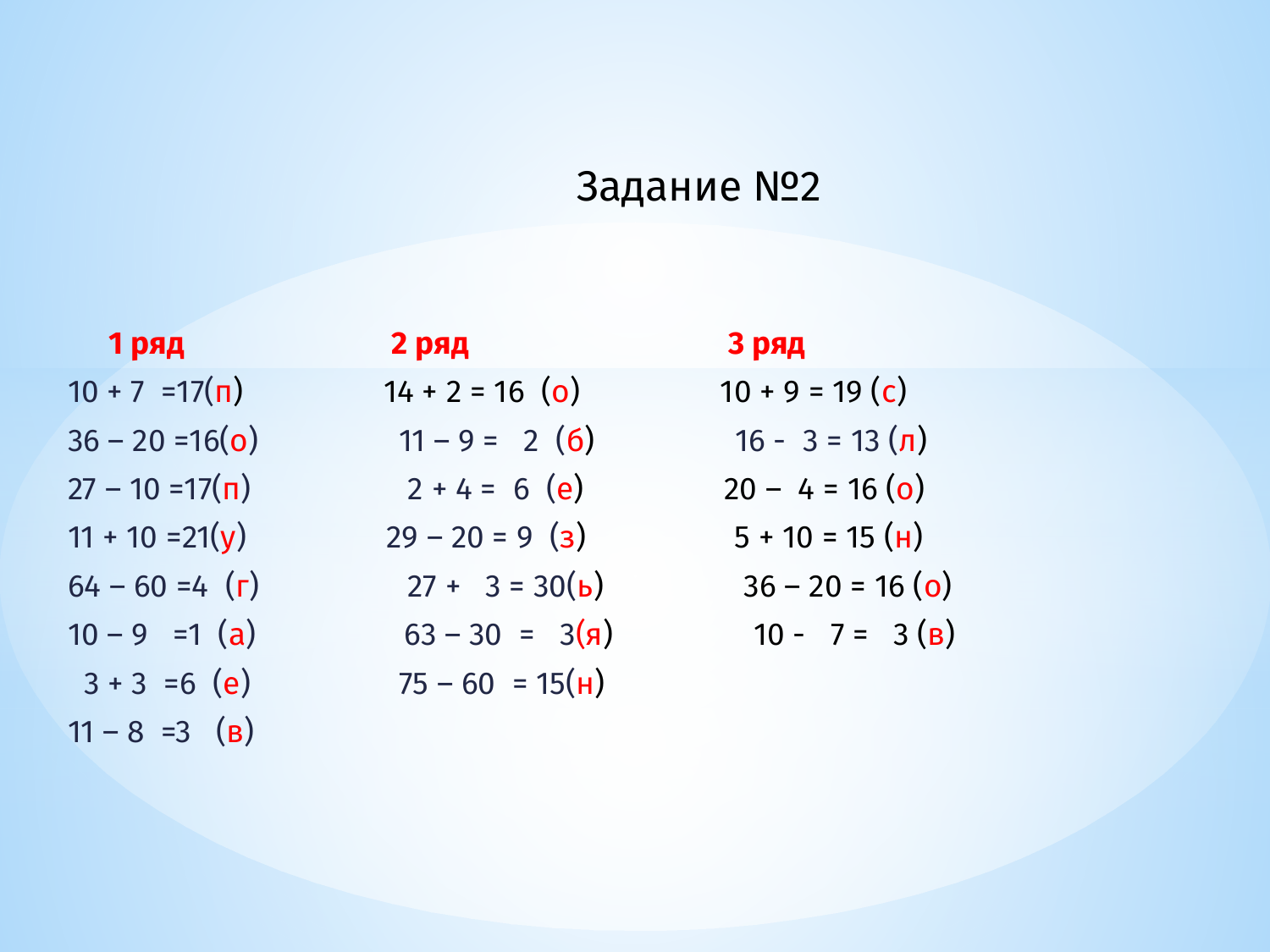

# Задание №2
     1 ряд                            2 ряд                                   3 ряд
10 + 7  =17(п)                 14 + 2 = 16  (о)                 10 + 9 = 19 (с)
36 – 20 =16(о)                 11 – 9 =   2  (б)                 16 -  3 = 13 (л)
27 – 10 =17(п)                   2 + 4 =  6  (е)                 20 –  4 = 16 (о)
11 + 10 =21(у)                 29 – 20 = 9  (з)                  5 + 10 = 15 (н)
64 – 60 =4  (г)                  27 +   3 = 30(ь)                 36 – 20 = 16 (о)
10 – 9   =1  (а)                  63 – 30  =   3(я)                 10 -   7 =   3 (в)
  3 + 3  =6  (е)                  75 – 60  = 15(н)
11 – 8  =3   (в)